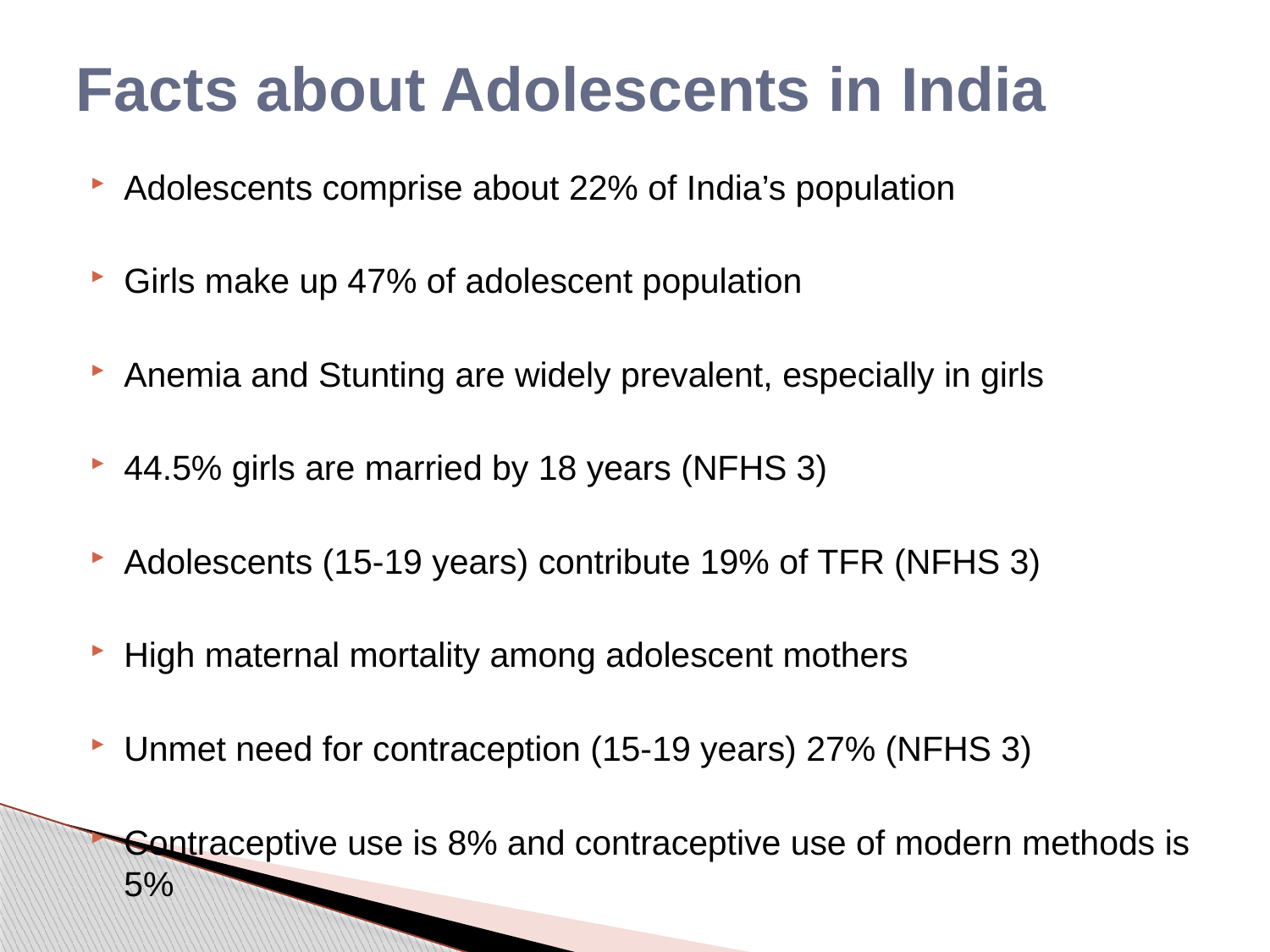

# Facts about Adolescents in India
Adolescents comprise about 22% of India’s population

Girls make up 47% of adolescent population

Anemia and Stunting are widely prevalent, especially in girls

44.5% girls are married by 18 years (NFHS 3)

Adolescents (15-19 years) contribute 19% of TFR (NFHS 3)

High maternal mortality among adolescent mothers

Unmet need for contraception (15-19 years) 27% (NFHS 3)

Contraceptive use is 8% and contraceptive use of modern methods is 5%